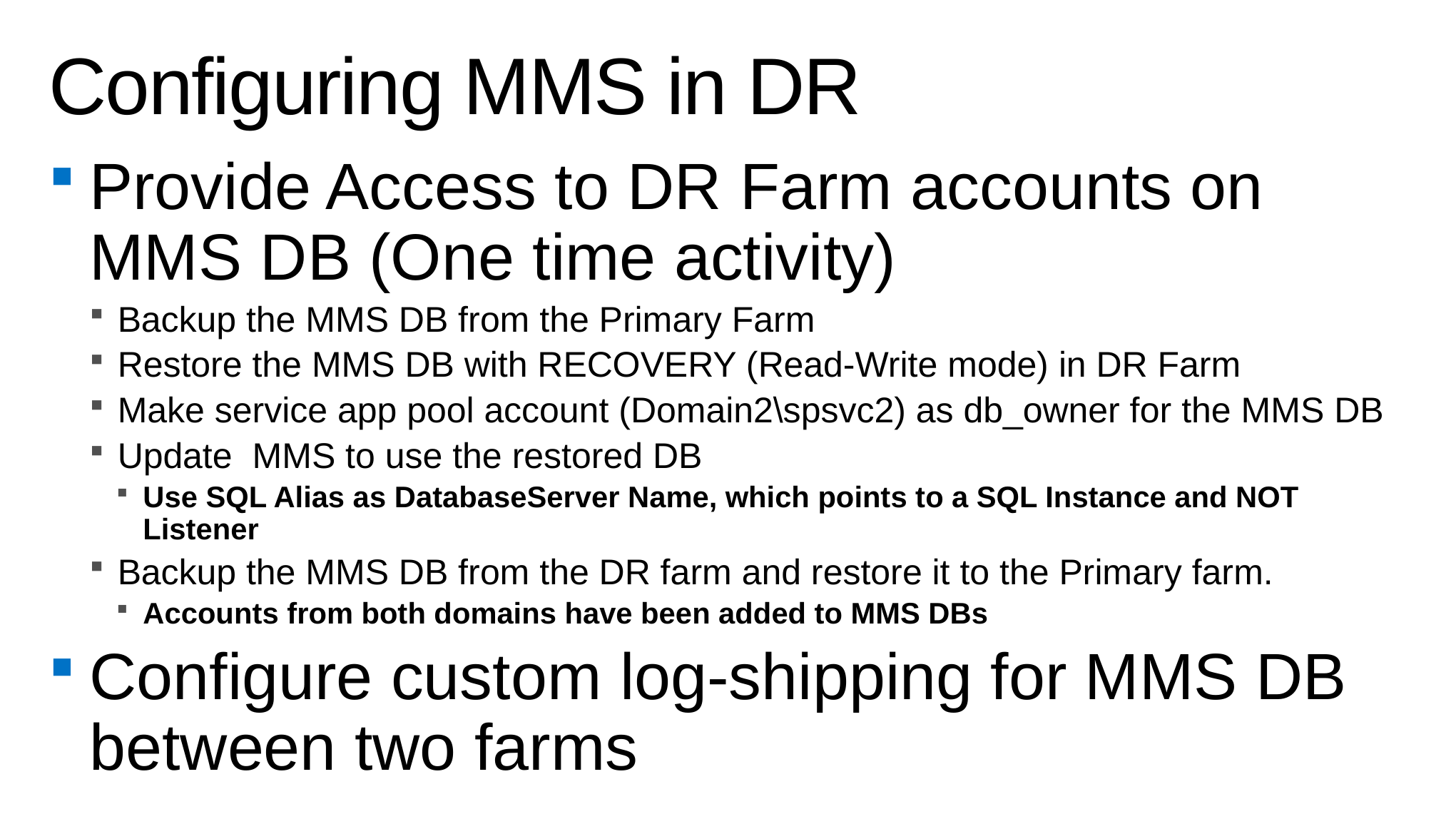

# Configuring MMS in DR
Provide Access to DR Farm accounts on MMS DB (One time activity)
Backup the MMS DB from the Primary Farm
Restore the MMS DB with RECOVERY (Read-Write mode) in DR Farm
Make service app pool account (Domain2\spsvc2) as db_owner for the MMS DB
Update  MMS to use the restored DB
Use SQL Alias as DatabaseServer Name, which points to a SQL Instance and NOT Listener
Backup the MMS DB from the DR farm and restore it to the Primary farm.
Accounts from both domains have been added to MMS DBs
Configure custom log-shipping for MMS DB between two farms